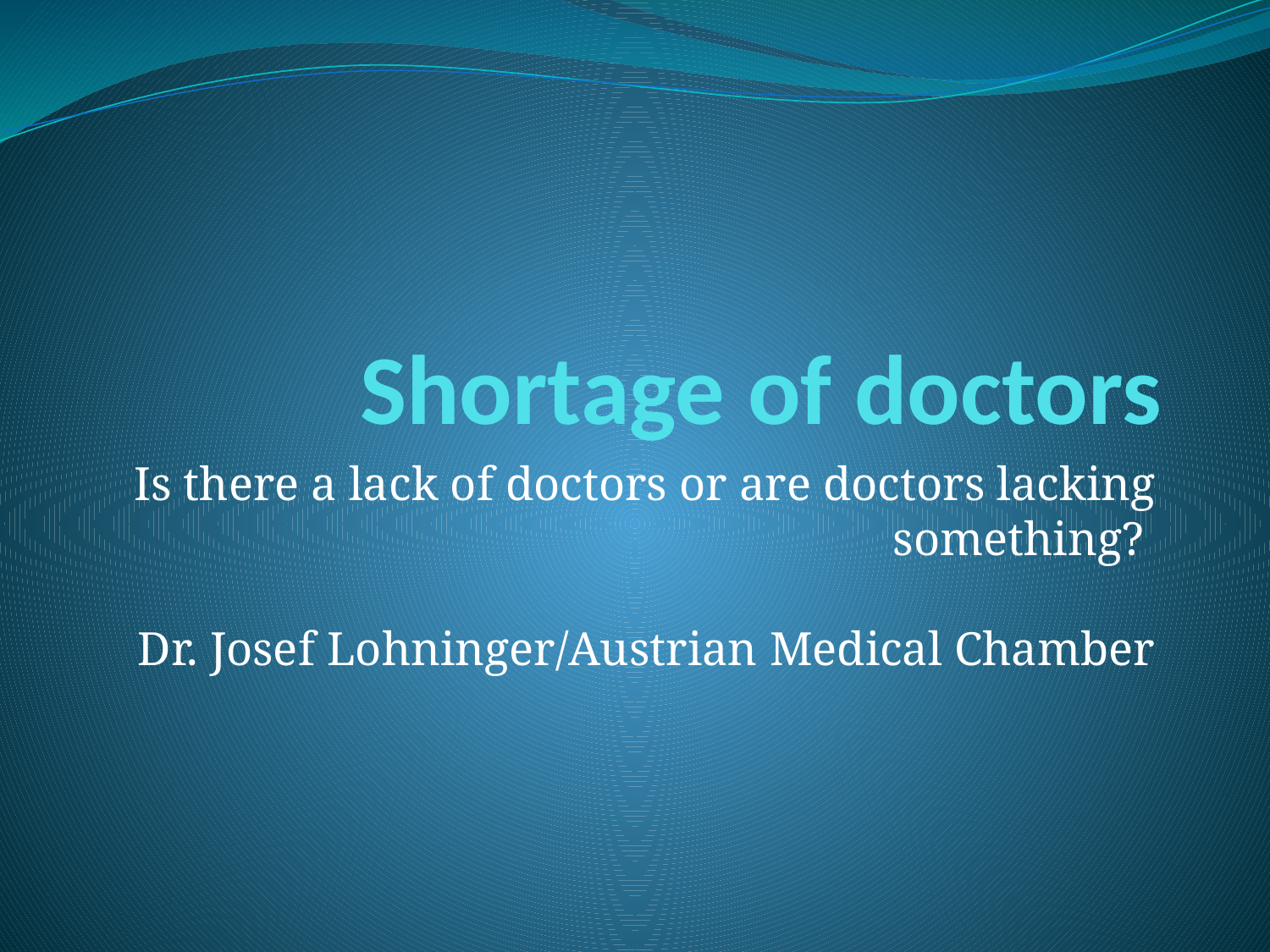

# Shortage of doctors
Is there a lack of doctors or are doctors lacking something?
Dr. Josef Lohninger/Austrian Medical Chamber